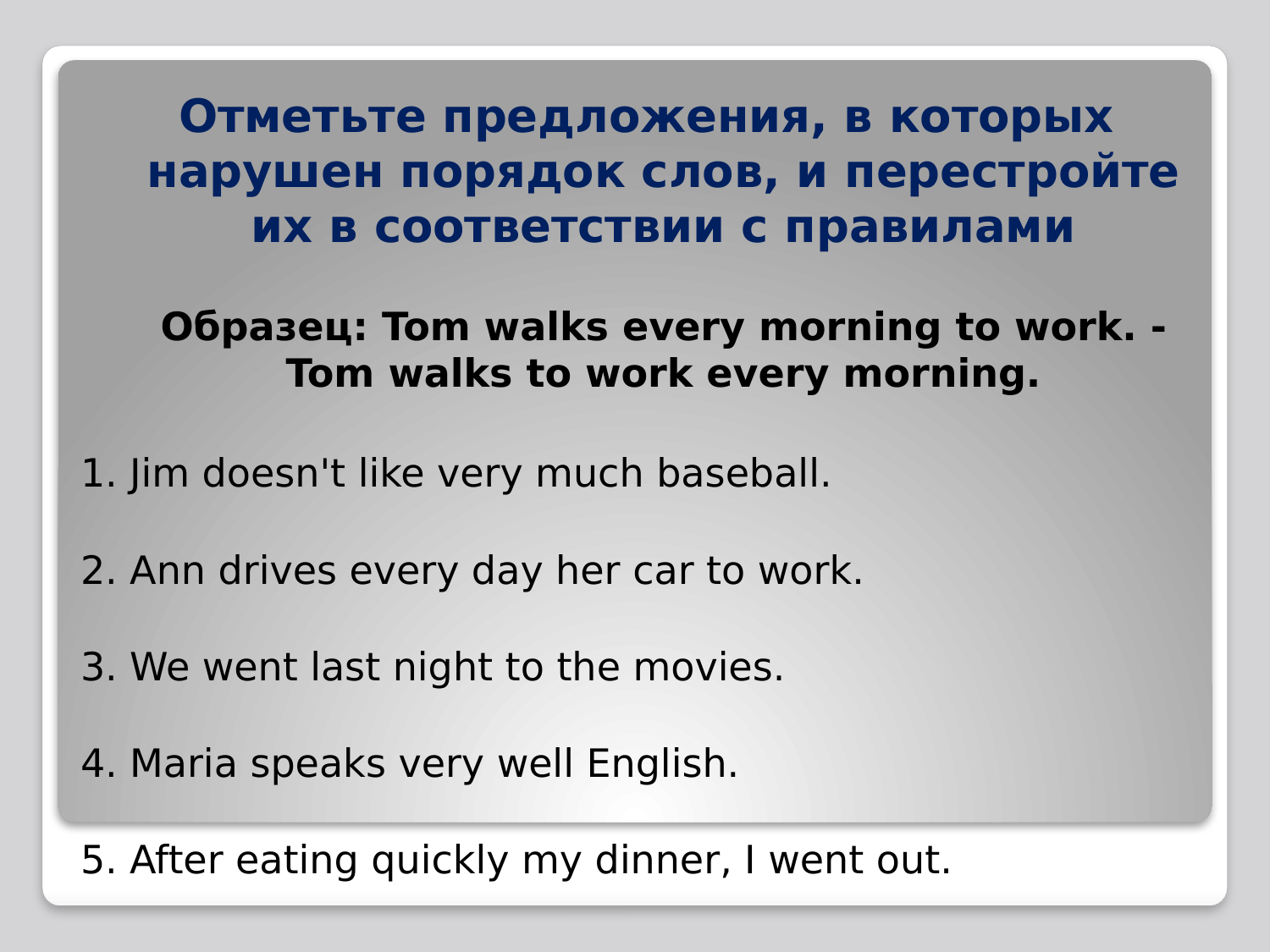

Отметьте предложения, в которых нарушен порядок слов, и перестройте их в соответствии с правилами
Образец: Tom walks every morning to work. - Tom walks to work every morning.

1. Jim doesn't like very much baseball.
2. Ann drives every day her car to work.
3. We went last night to the movies.
4. Maria speaks very well English.
5. After eating quickly my dinner, I went out.